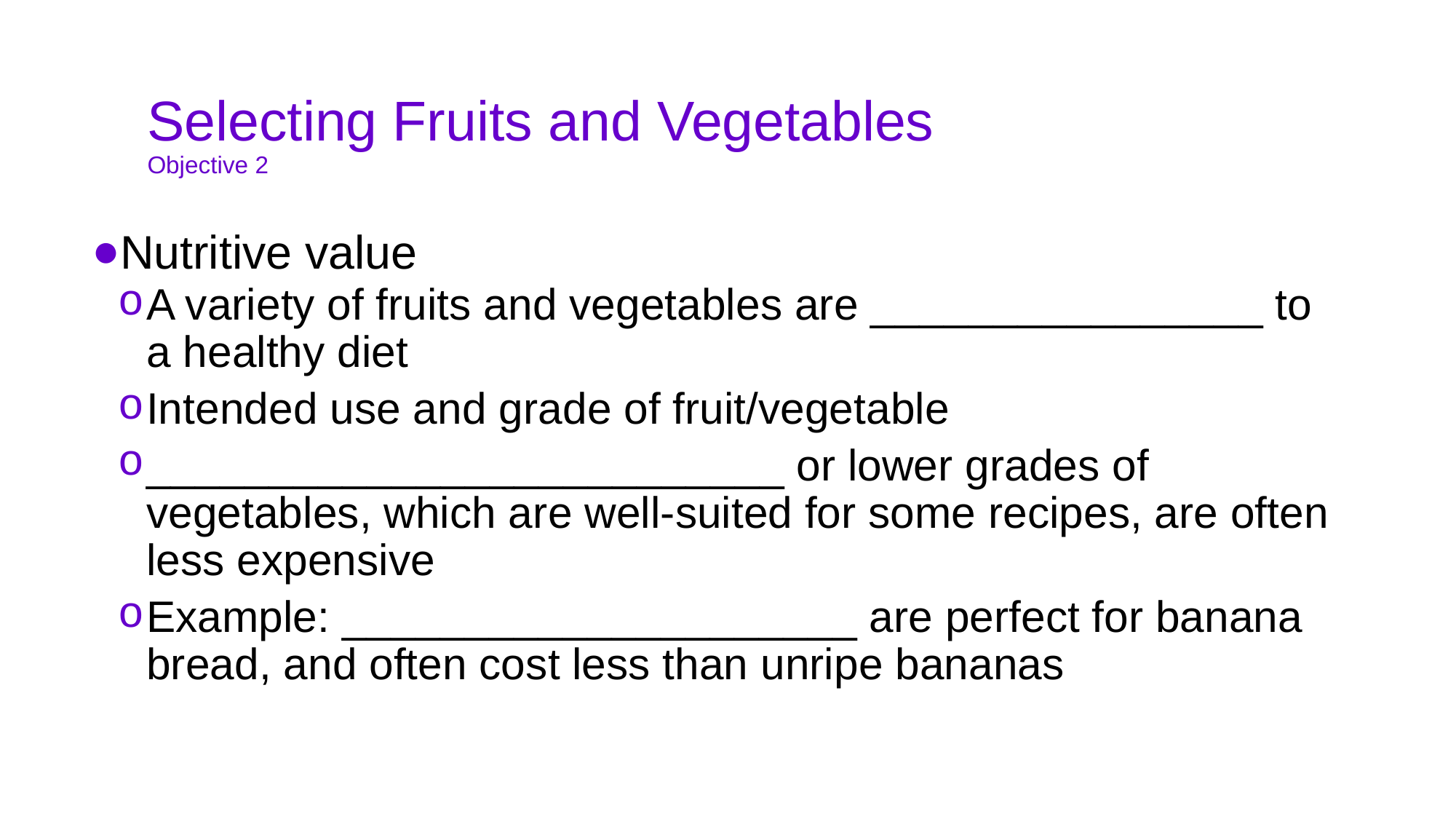

# Selecting Fruits and Vegetables Objective 2
Nutritive value
A variety of fruits and vegetables are ________________ to a healthy diet
Intended use and grade of fruit/vegetable
__________________________ or lower grades of vegetables, which are well-suited for some recipes, are often less expensive
Example: _____________________ are perfect for banana bread, and often cost less than unripe bananas